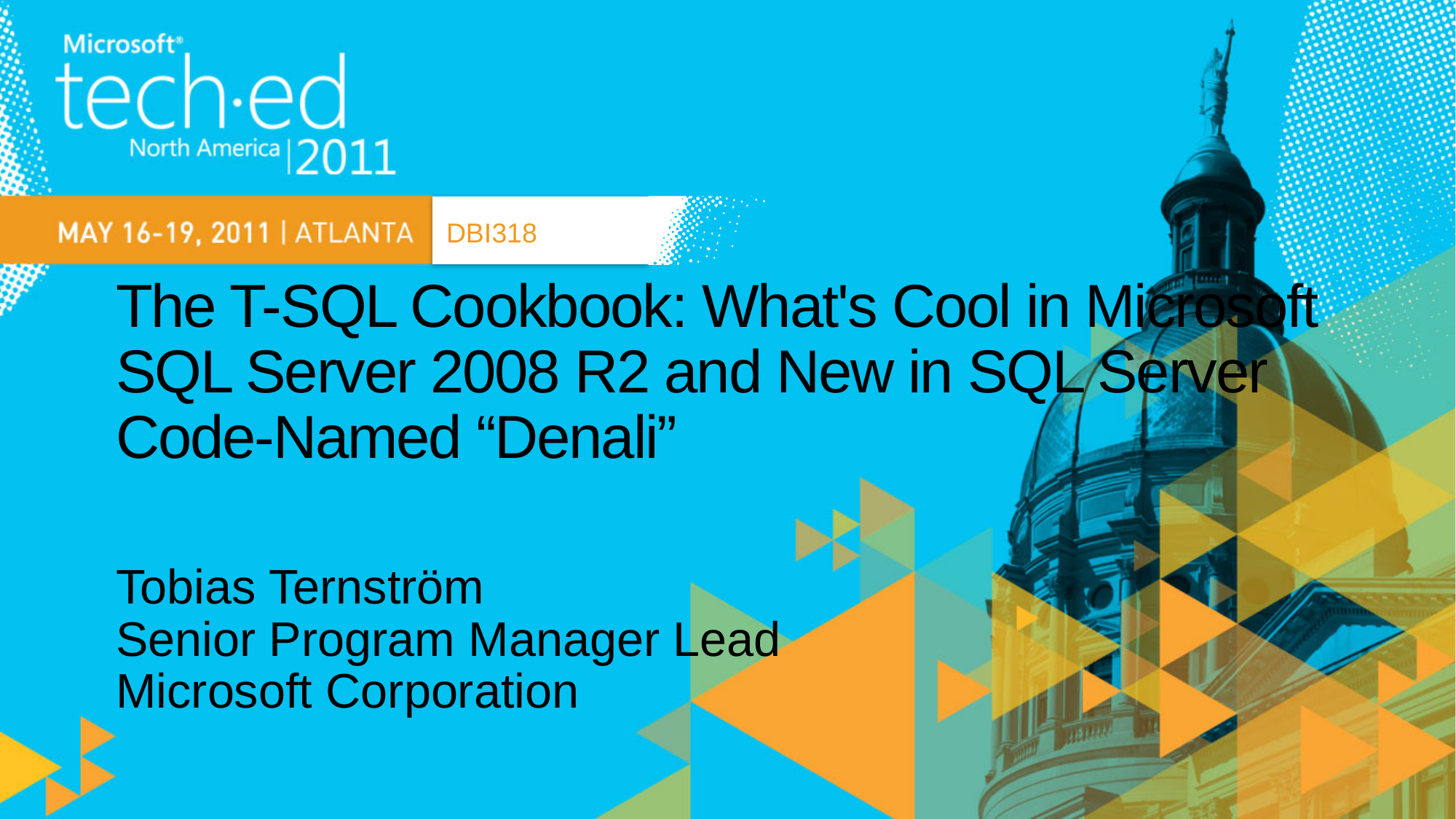

DBI318
# The T-SQL Cookbook: What's Cool in Microsoft SQL Server 2008 R2 and New in SQL Server Code-Named “Denali”
Tobias Ternström
Senior Program Manager Lead
Microsoft Corporation